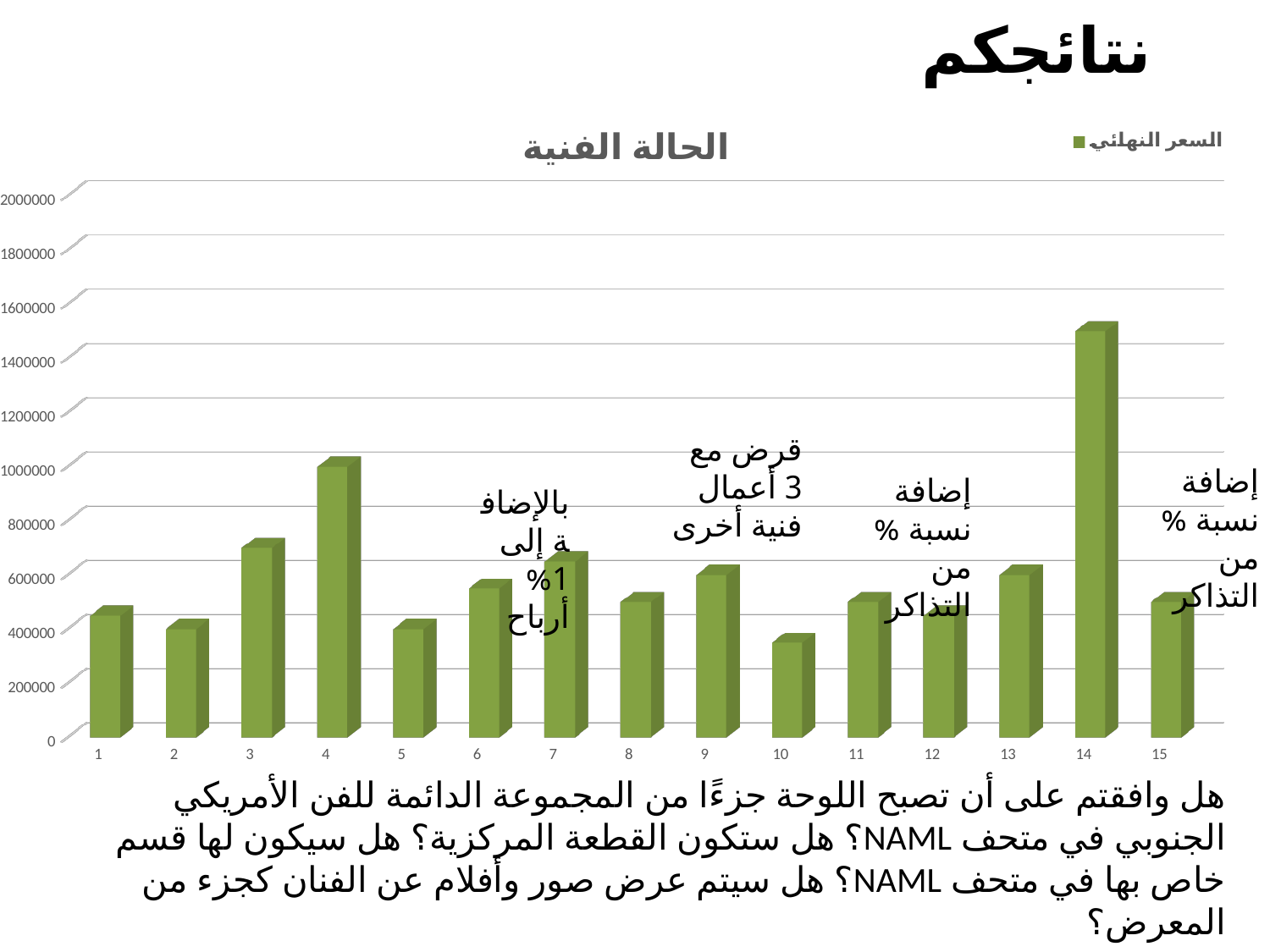

# نتائجكم

[unsupported chart]

قرض مع 3 أعمال فنية أخرى
إضافة نسبة % من التذاكر
إضافة نسبة % من التذاكر
بالإضافة إلى 1% أرباح
هل وافقتم على أن تصبح اللوحة جزءًا من المجموعة الدائمة للفن الأمريكي الجنوبي في متحف NAML؟ هل ستكون القطعة المركزية؟ هل سيكون لها قسم خاص بها في متحف NAML؟ هل سيتم عرض صور وأفلام عن الفنان كجزء من المعرض؟